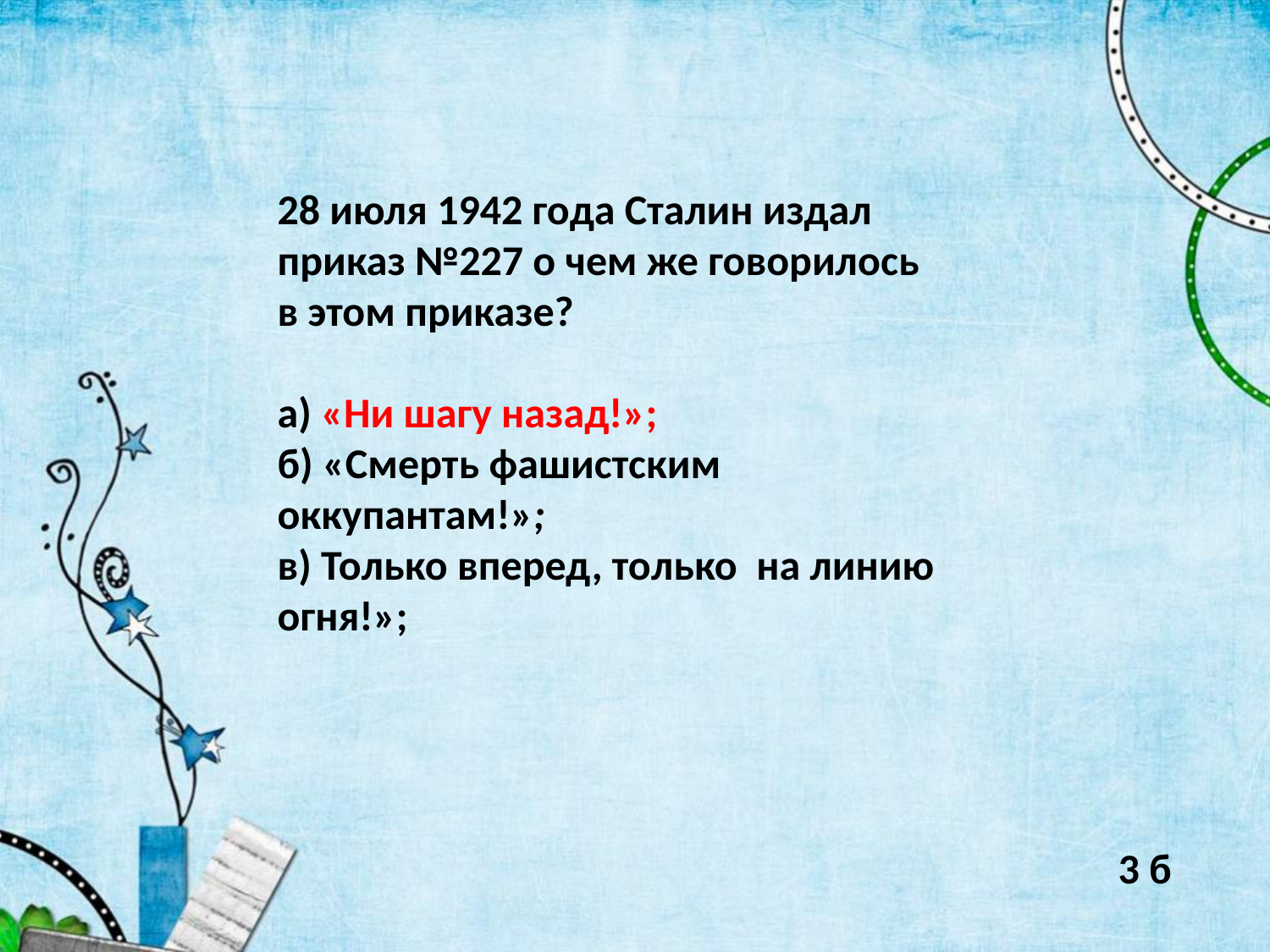

28 июля 1942 года Сталин издал приказ №227 о чем же говорилось в этом приказе?
а) «Ни шагу назад!»;
б) «Смерть фашистским оккупантам!»;
в) Только вперед, только  на линию огня!»;
3 б